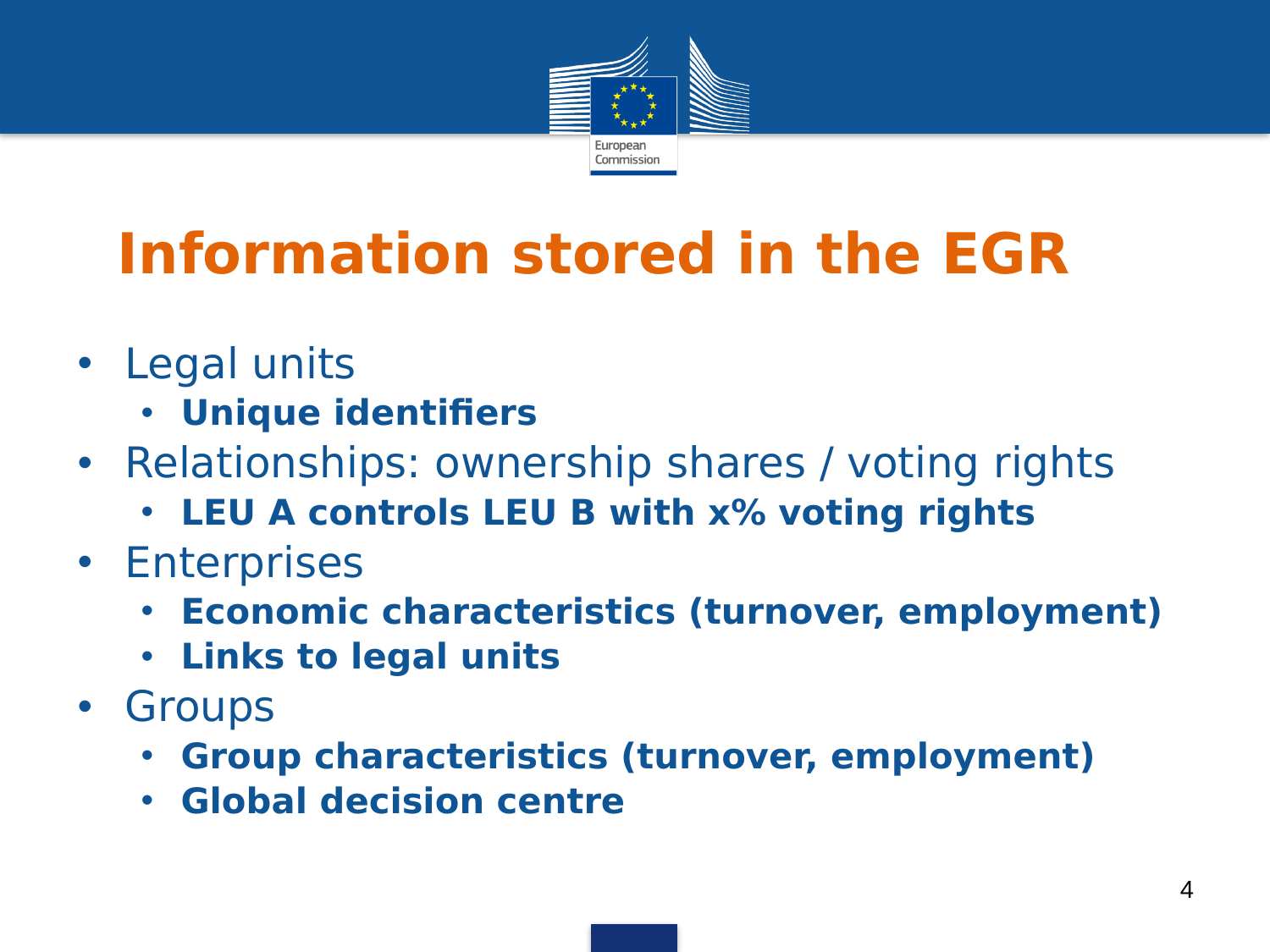

# Information stored in the EGR
Legal units
Unique identifiers
Relationships: ownership shares / voting rights
LEU A controls LEU B with x% voting rights
Enterprises
Economic characteristics (turnover, employment)
Links to legal units
Groups
Group characteristics (turnover, employment)
Global decision centre

4